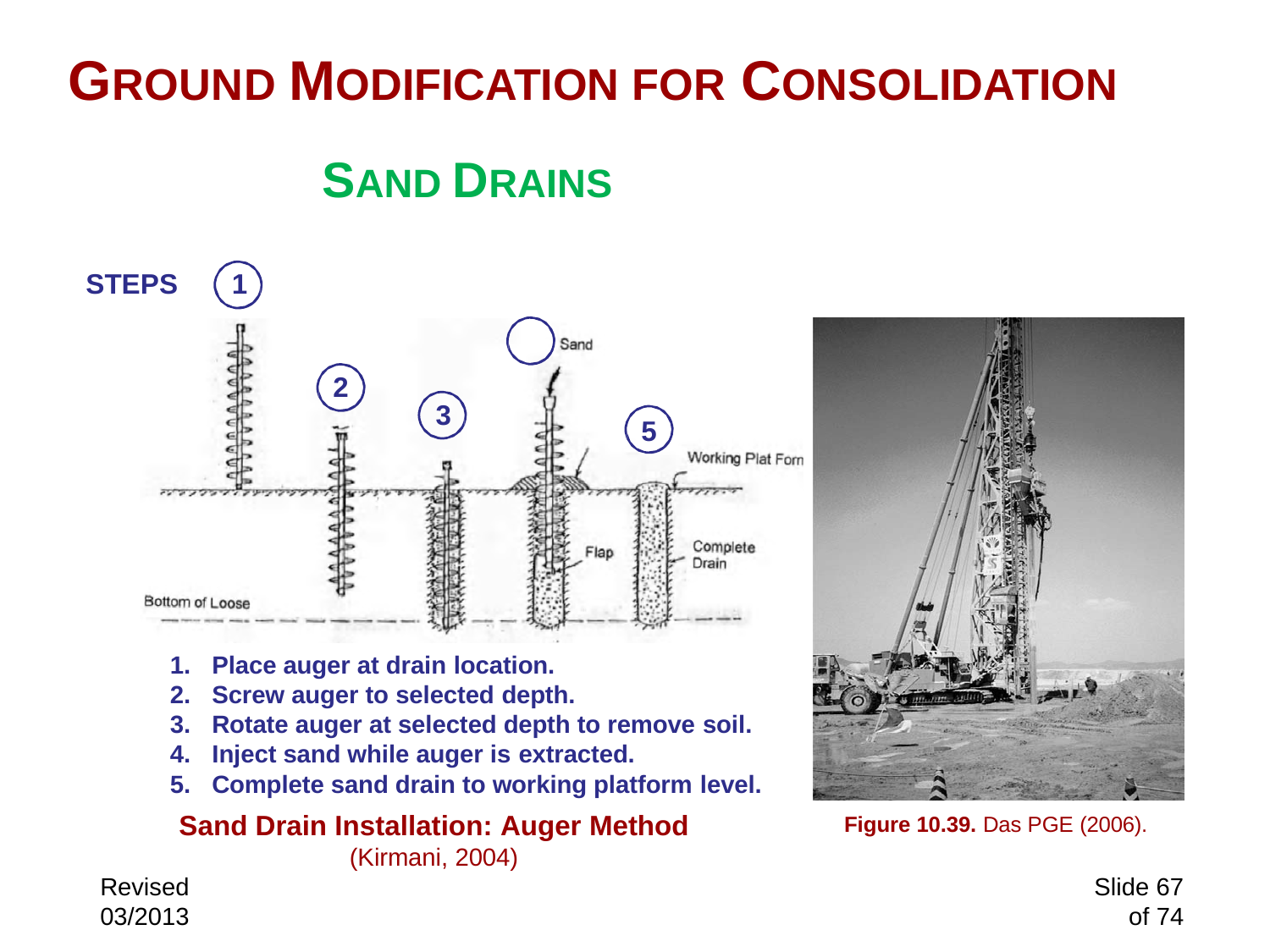

# GROUND MODIFICATION FOR CONSOLIDATION
14.330 SOIL MECHANICS  Consolidation
SAND DRAINS

STEPS	1

2

3

5
Place auger at drain location.
Screw auger to selected depth.
Rotate auger at selected depth to remove soil.
Inject sand while auger is extracted.
Complete sand drain to working platform level.
Sand Drain Installation: Auger Method
(Kirmani, 2004)
Figure 10.39. Das PGE (2006).
Slide 67 of 74
Revised 03/2013